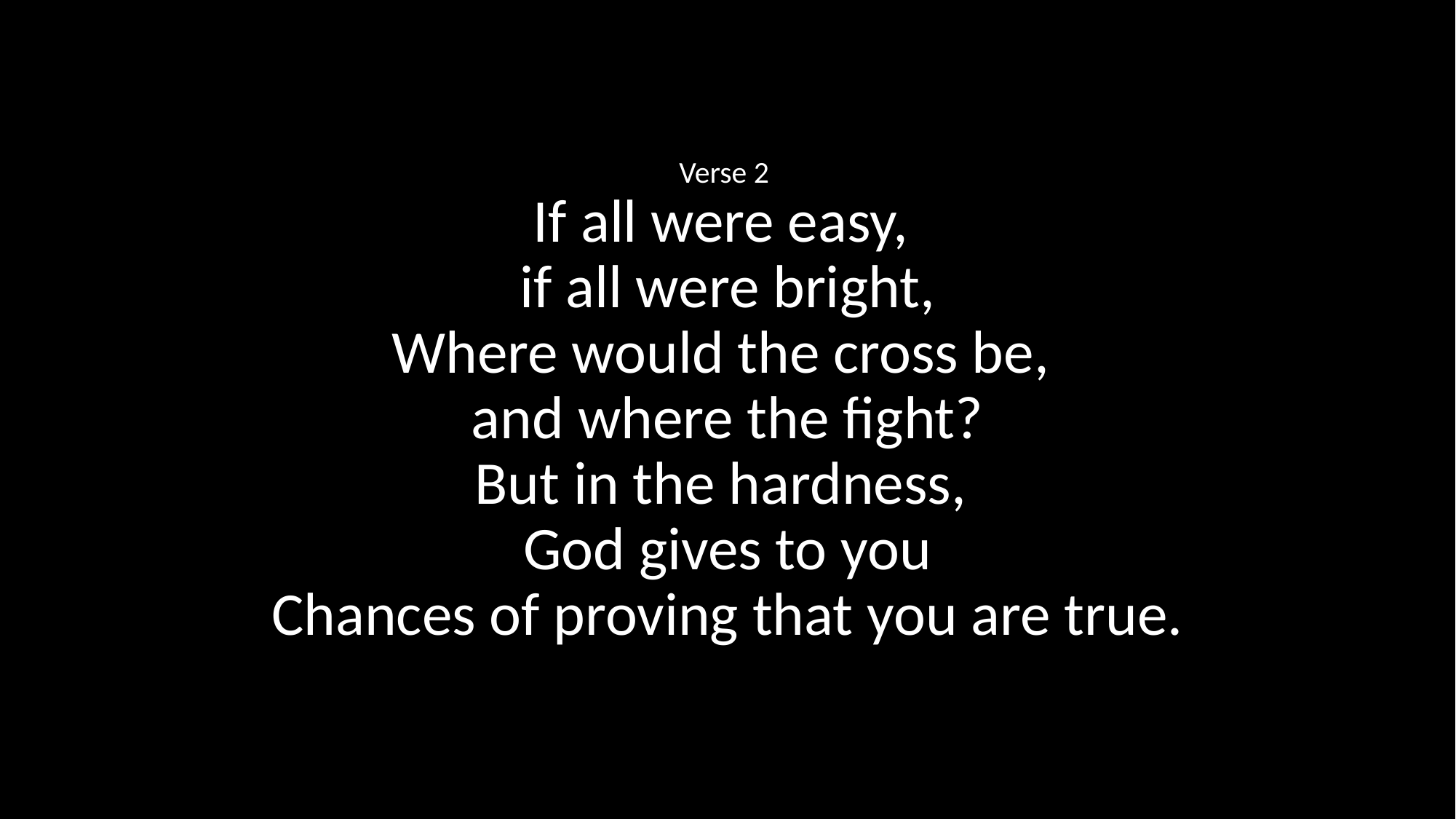

Verse 2
If all were easy,
if all were bright,
Where would the cross be,
and where the fight?
But in the hardness,
God gives to you
Chances of proving that you are true.